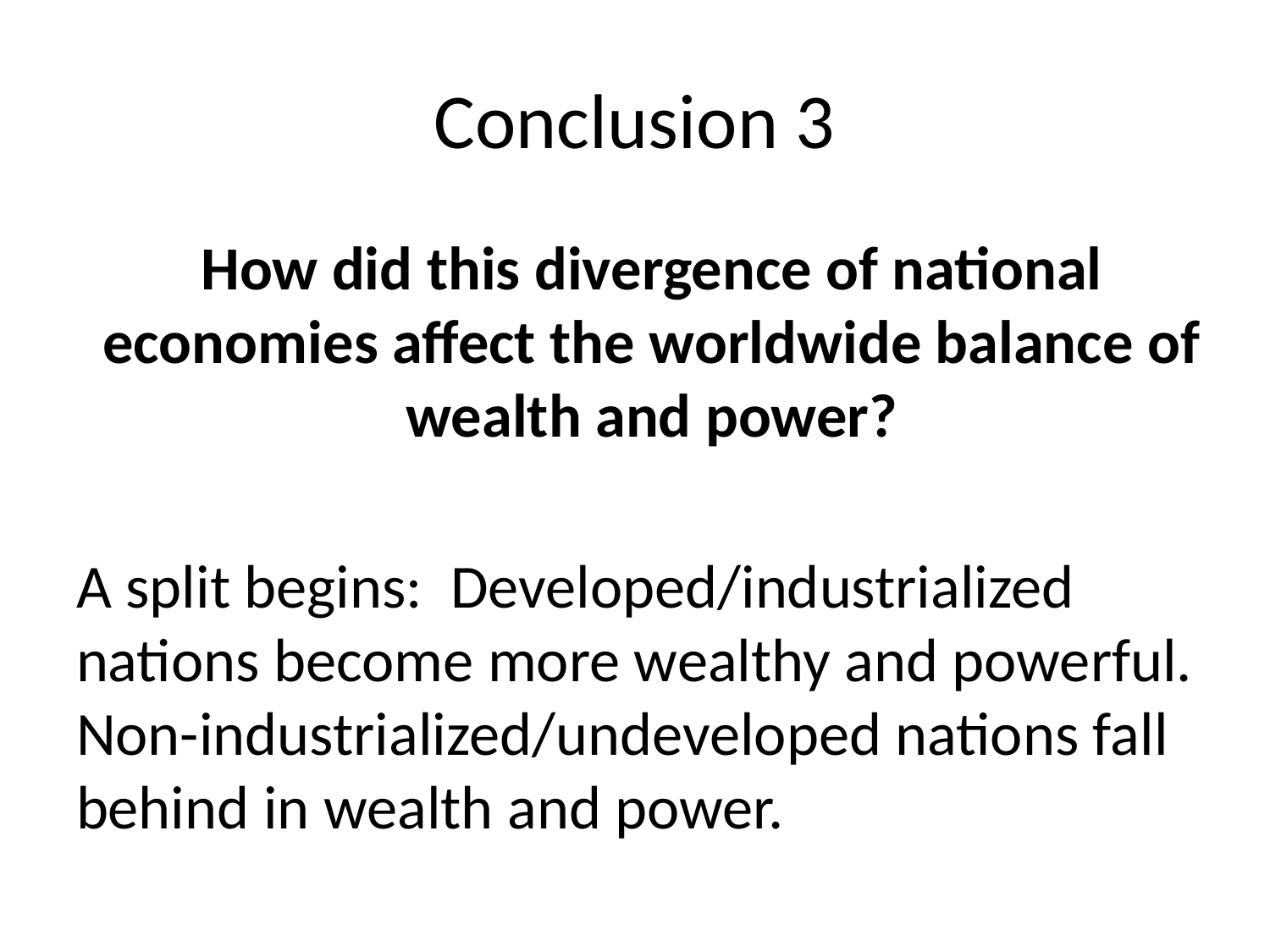

# Conclusion 3
How did this divergence of national economies affect the worldwide balance of wealth and power?

A split begins:  Developed/industrialized nations become more wealthy and powerful. Non-industrialized/undeveloped nations fall behind in wealth and power.